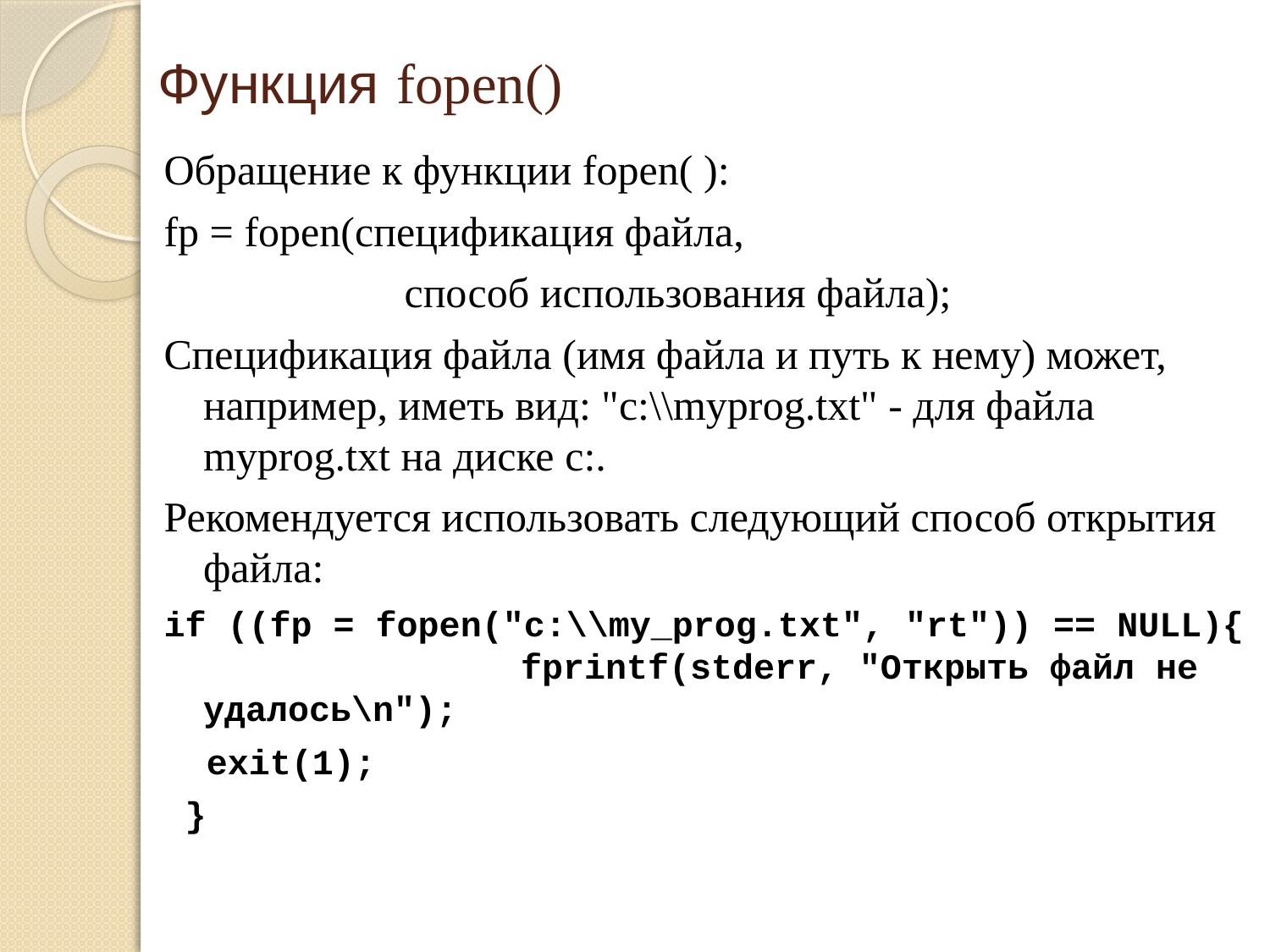

Функция fopen()
Обращение к функции fopen( ):
fp = fopen(спецификация файла,
		       способ использования файла);
Спецификация файла (имя файла и путь к нему) может, например, иметь вид: "c:\\myprog.txt" - для файла myprog.txt на диске с:.
Рекомендуется использовать следующий способ открытия файла:
if ((fp = fopen("c:\\my_prog.txt", "rt")) == NULL){                fprintf(stderr, "Открыть файл не удалось\n");
  exit(1);
 }